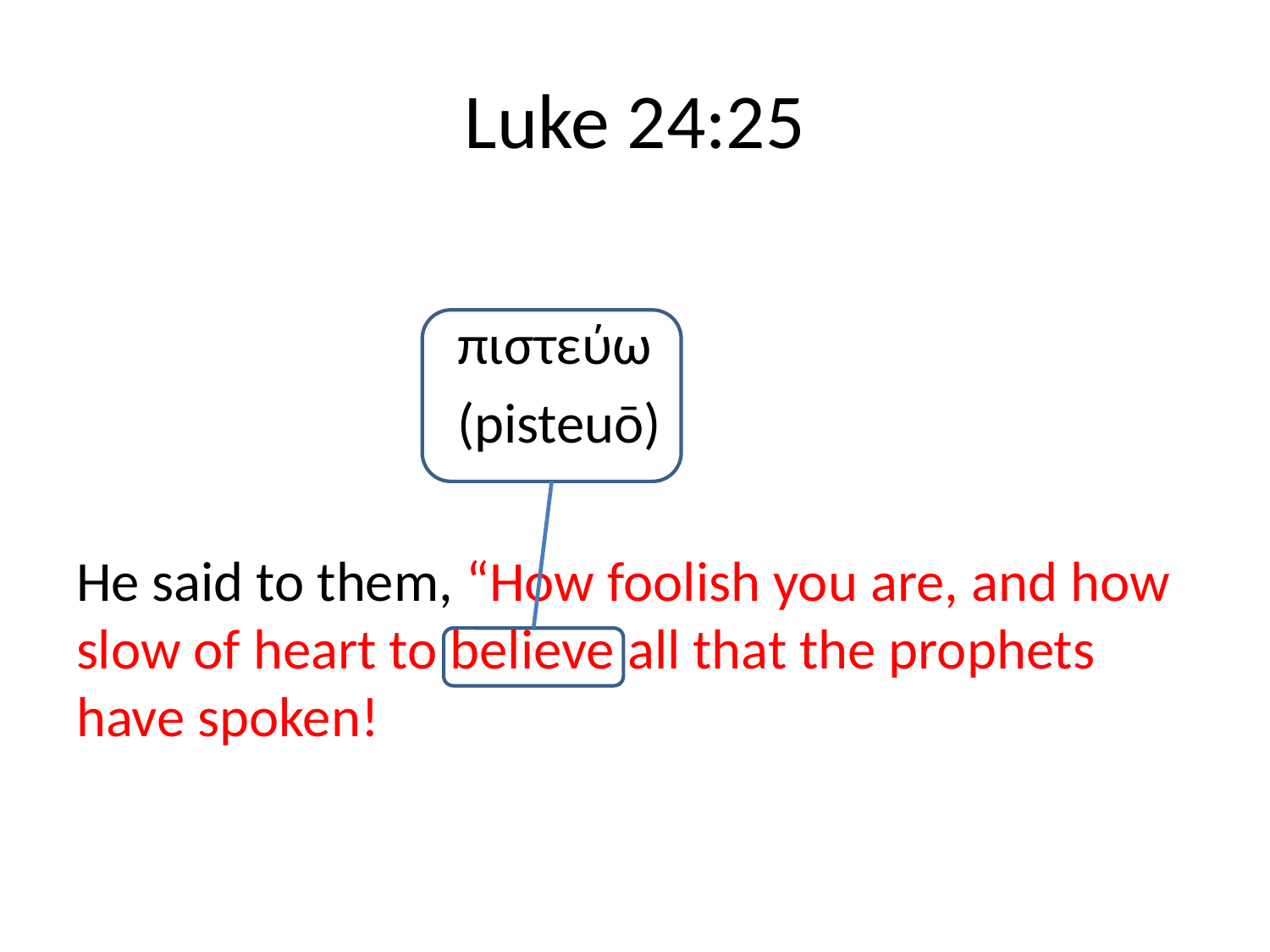

# Luke 24:25

			πιστεύω
			(pisteuō)

He said to them, “How foolish you are, and how slow of heart to believe all that the prophets have spoken!